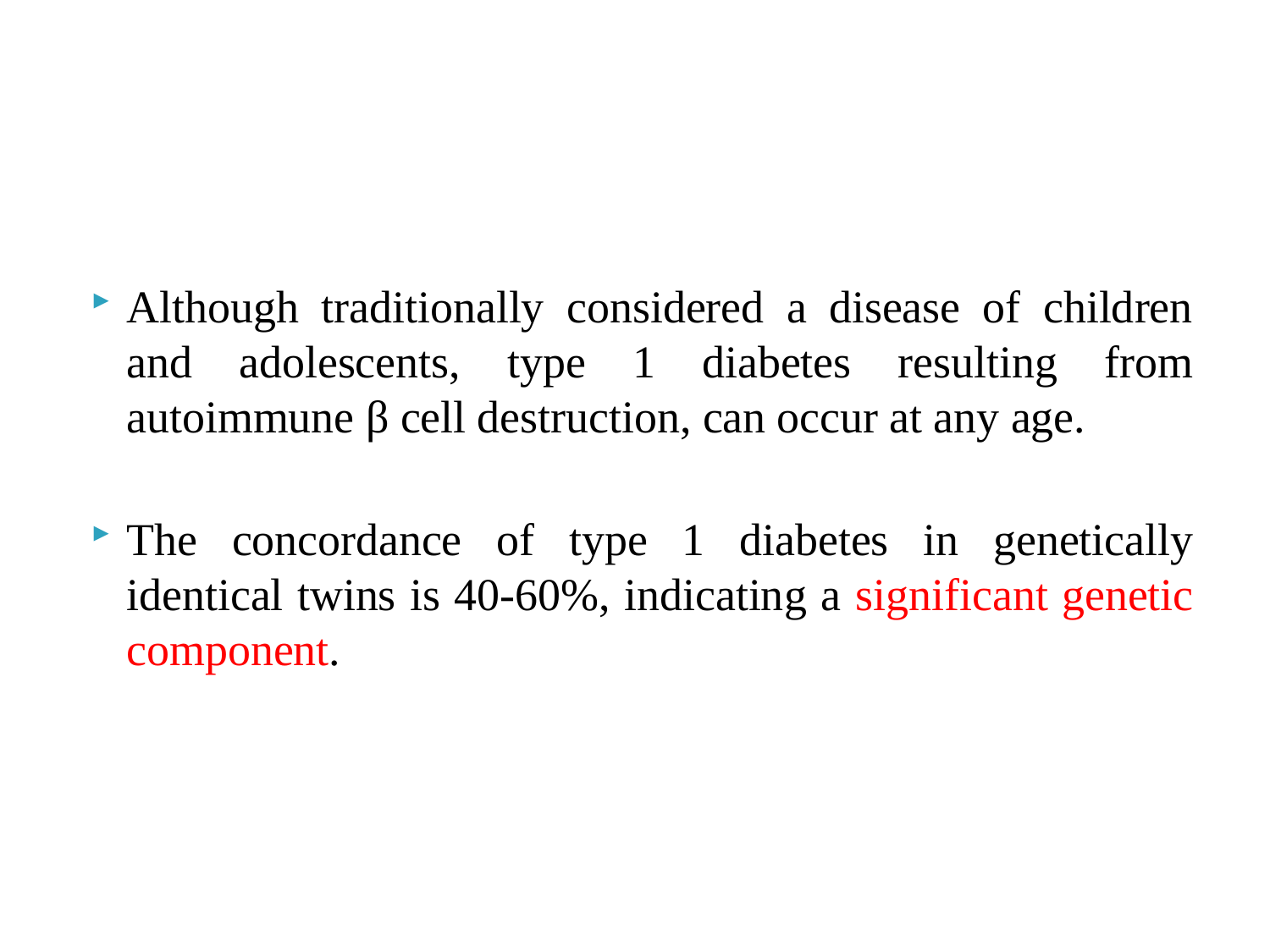

#

Although traditionally considered a disease of children and adolescents, type 1 diabetes resulting from autoimmune β cell destruction, can occur at any age.

The concordance of type 1 diabetes in genetically identical twins is 40-60%, indicating a significant genetic component.